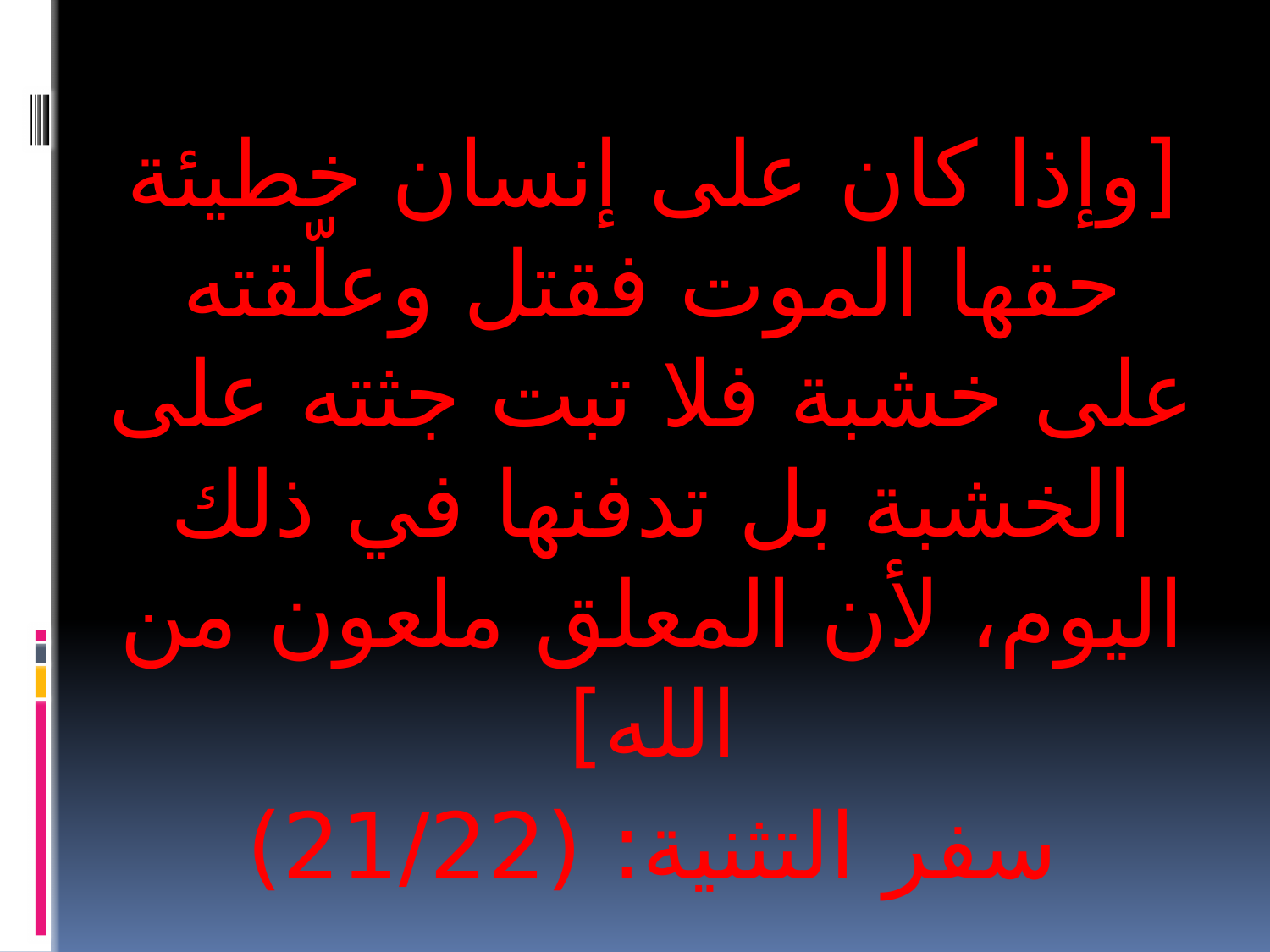

[وإذا كان على إنسان خطيئة حقها الموت فقتل وعلّقته على خشبة فلا تبت جثته على الخشبة بل تدفنها في ذلك اليوم، لأن المعلق ملعون من الله]
سفر التثنية: (21/22)